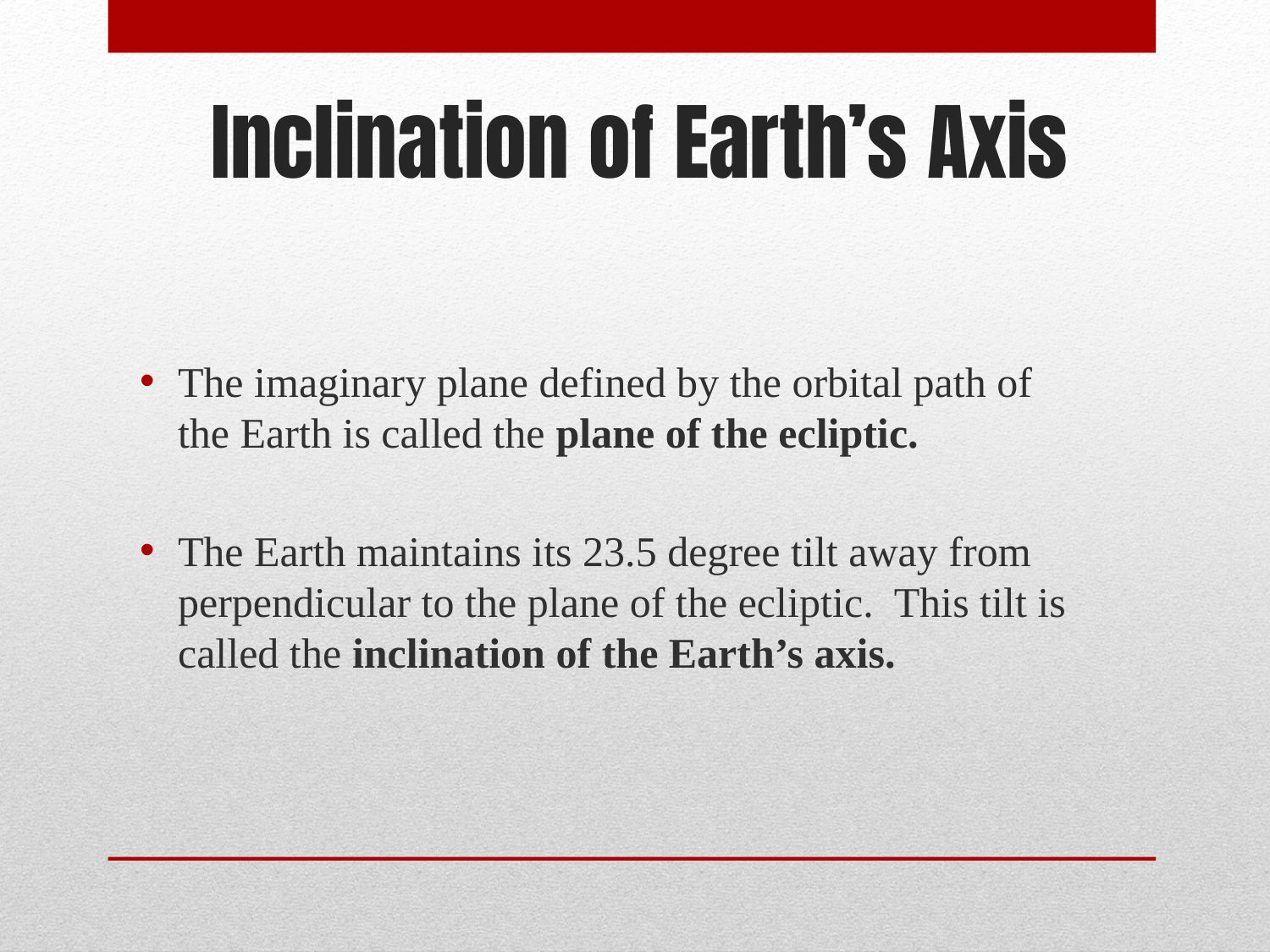

Inclination of Earth’s Axis
The imaginary plane defined by the orbital path of the Earth is called the plane of the ecliptic.

The Earth maintains its 23.5 degree tilt away from perpendicular to the plane of the ecliptic.  This tilt is called the inclination of the Earth’s axis.